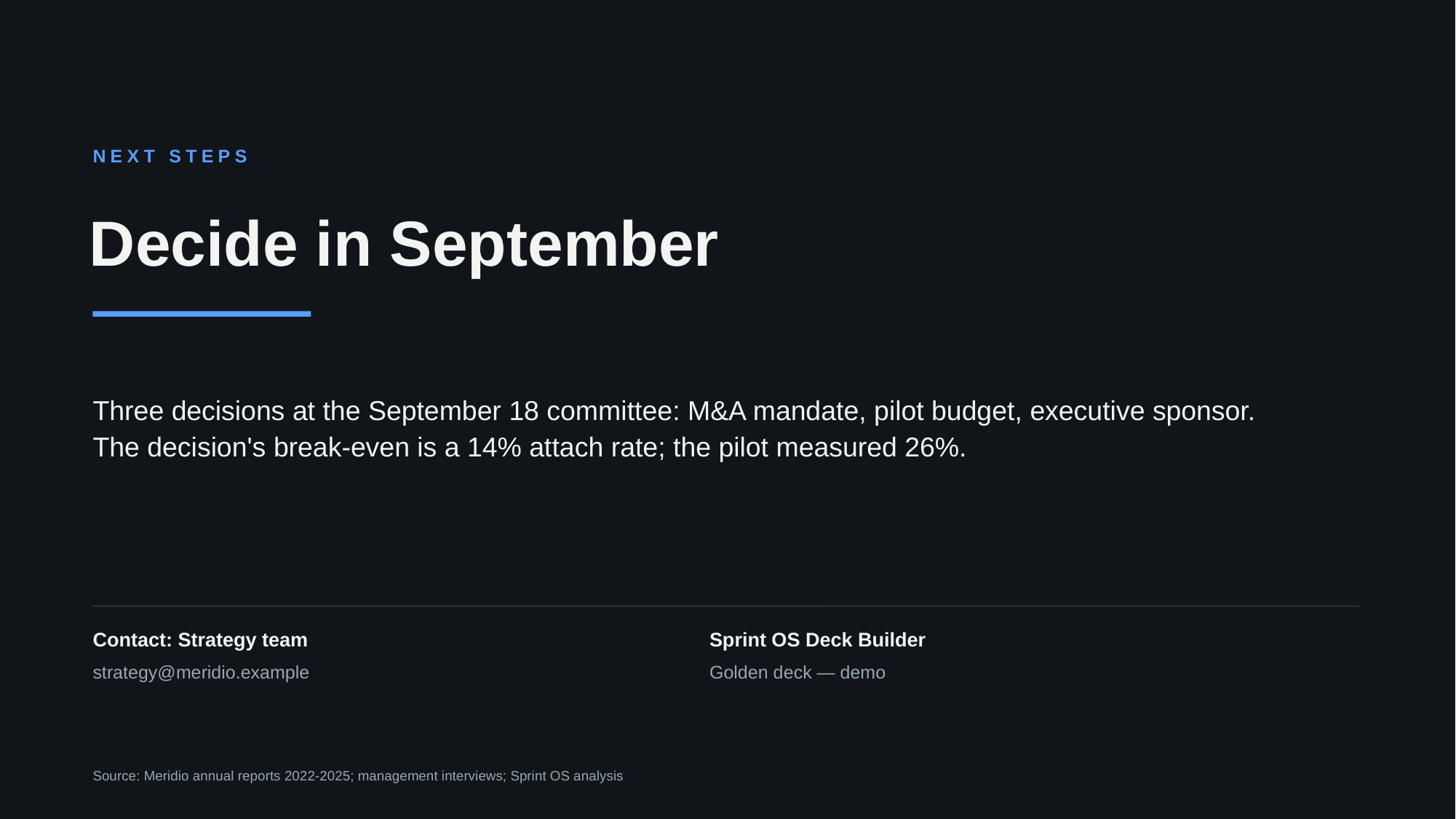

NEXT STEPS
Decide in September

Three decisions at the September 18 committee: M&A mandate, pilot budget, executive sponsor. The decision's break-even is a 14% attach rate; the pilot measured 26%.

Contact: Strategy team
Sprint OS Deck Builder
strategy@meridio.example
Golden deck — demo
Source: Meridio annual reports 2022-2025; management interviews; Sprint OS analysis